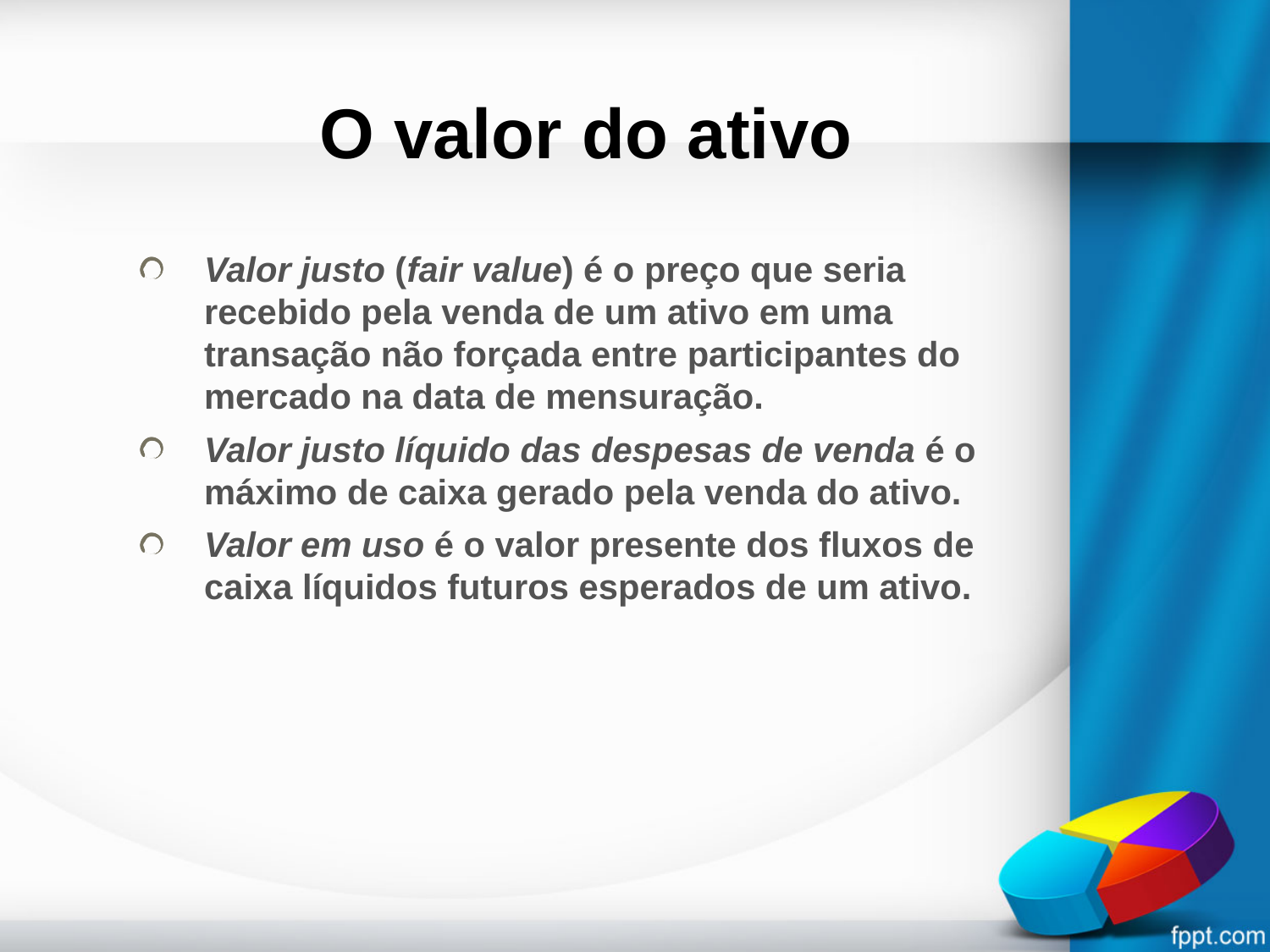

# O valor do ativo
Valor justo (fair value) é o preço que seria recebido pela venda de um ativo em uma transação não forçada entre participantes do mercado na data de mensuração.
Valor justo líquido das despesas de venda é o máximo de caixa gerado pela venda do ativo.
Valor em uso é o valor presente dos fluxos de caixa líquidos futuros esperados de um ativo.